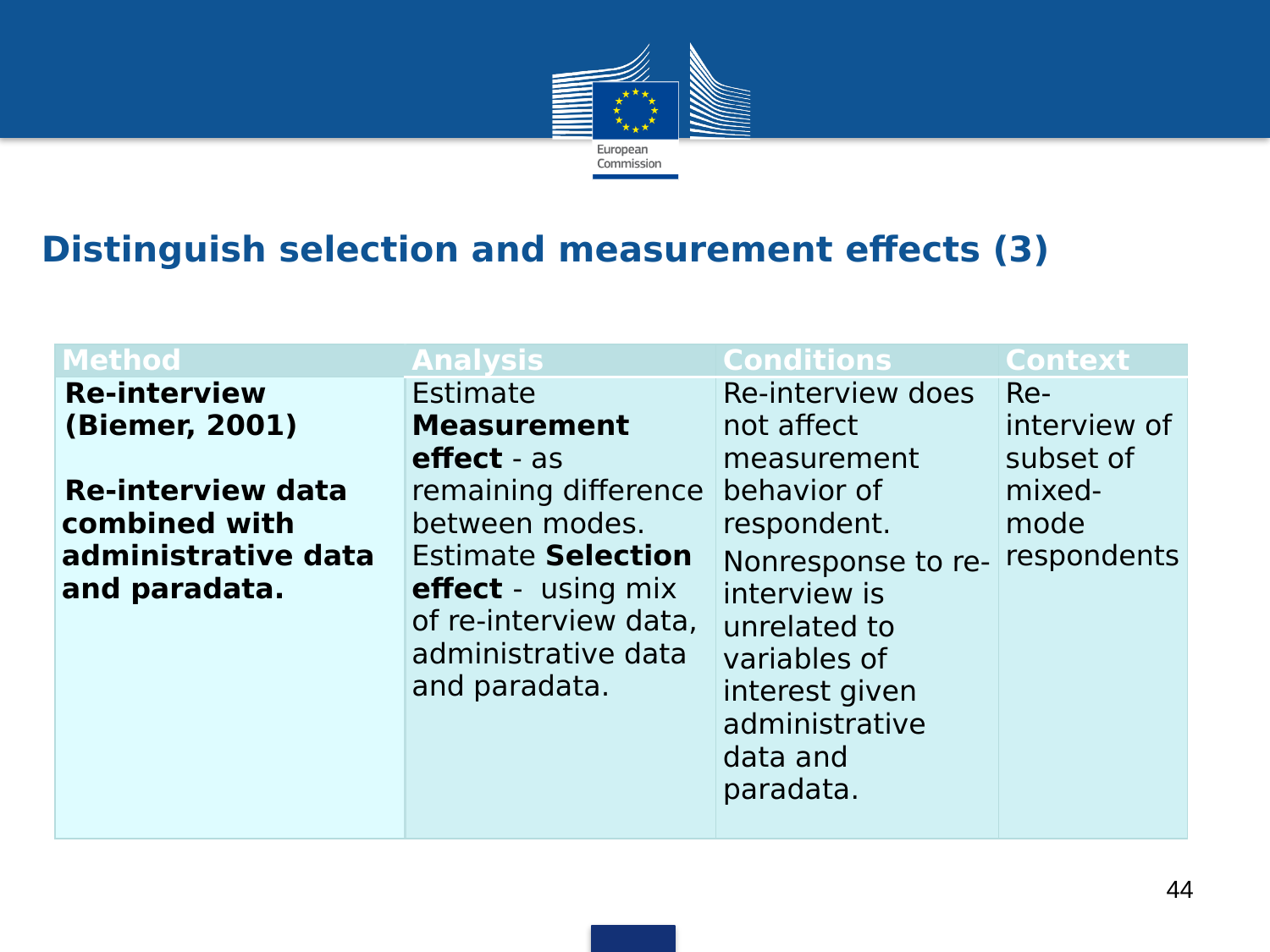

# Distinguish selection and measurement effects (3)
| Method | Analysis | Conditions | Context |
| --- | --- | --- | --- |
| Re-interview (Biemer, 2001) Re-interview data combined with administrative data and paradata. | Estimate Measurement effect - as remaining difference between modes. Estimate Selection effect - using mix of re-interview data, administrative data and paradata. | Re-interview does not affect measurement behavior of respondent. Nonresponse to re-interview is unrelated to variables of interest given administrative data and paradata. | Re-interview of subset of mixed-mode respondents |
44